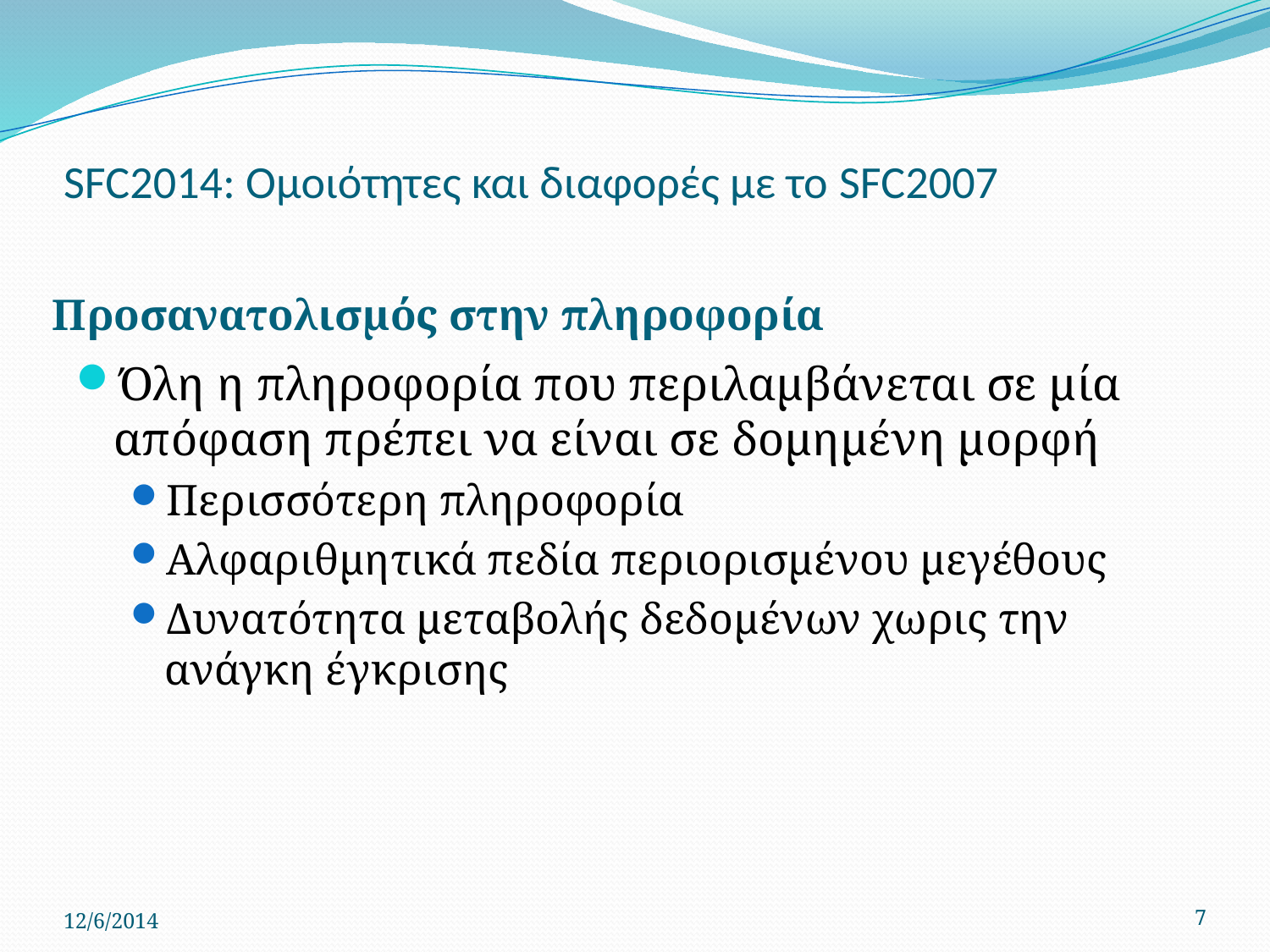

# SFC2014: Ομοιότητες και διαφορές με το SFC2007
Προσανατολισμός στην πληροφορία
Όλη η πληροφορία που περιλαμβάνεται σε μία απόφαση πρέπει να είναι σε δομημένη μορφή
Περισσότερη πληροφορία
Αλφαριθμητικά πεδία περιορισμένου μεγέθους
Δυνατότητα μεταβολής δεδομένων χωρις την ανάγκη έγκρισης

12/6/2014
7